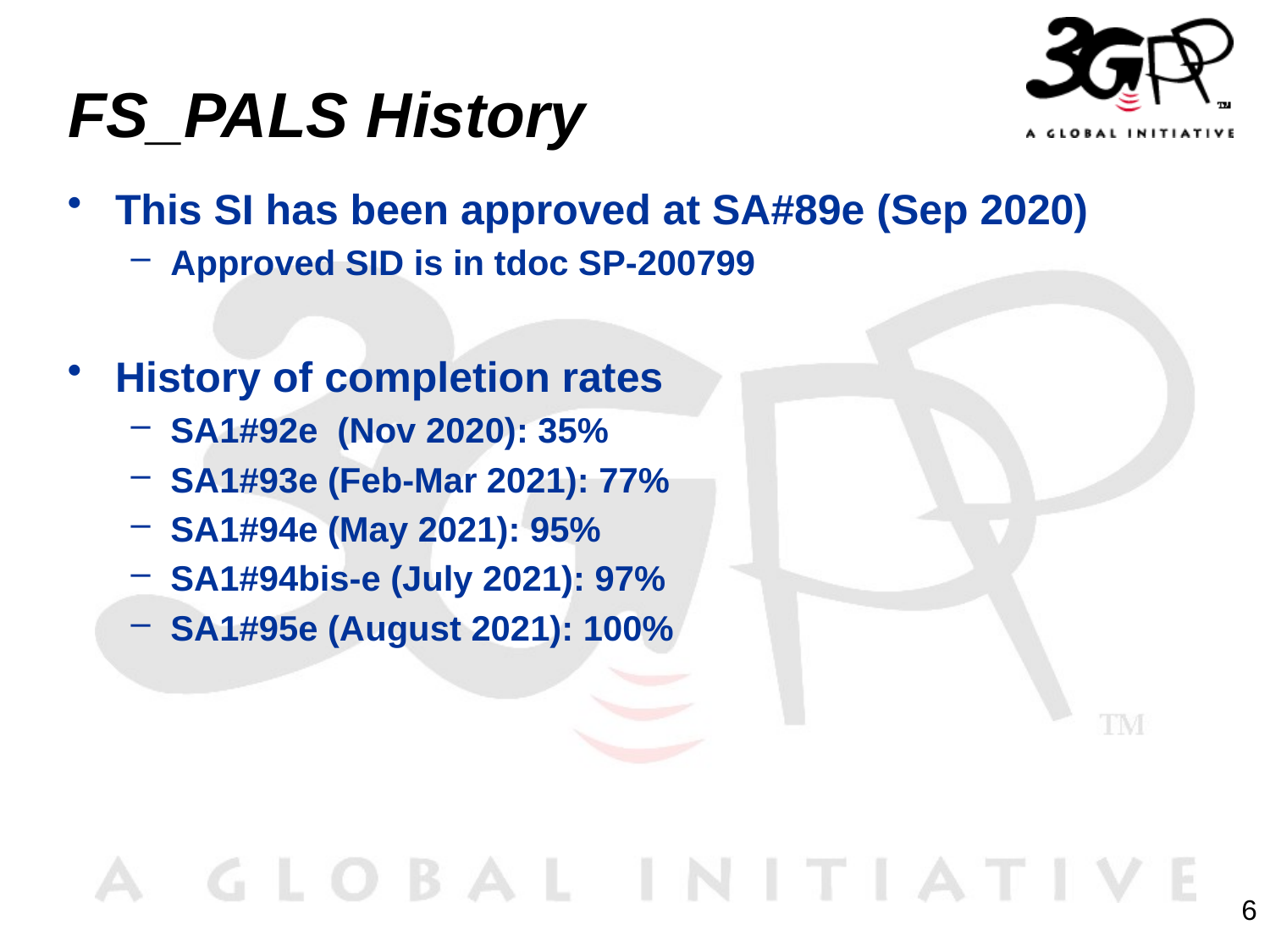

# FS_PALS History
This SI has been approved at SA#89e (Sep 2020)
Approved SID is in tdoc SP-200799

History of completion rates
SA1#92e  (Nov 2020): 35%
SA1#93e (Feb-Mar 2021): 77%
SA1#94e (May 2021): 95%
SA1#94bis-e (July 2021): 97%
SA1#95e (August 2021): 100%

6